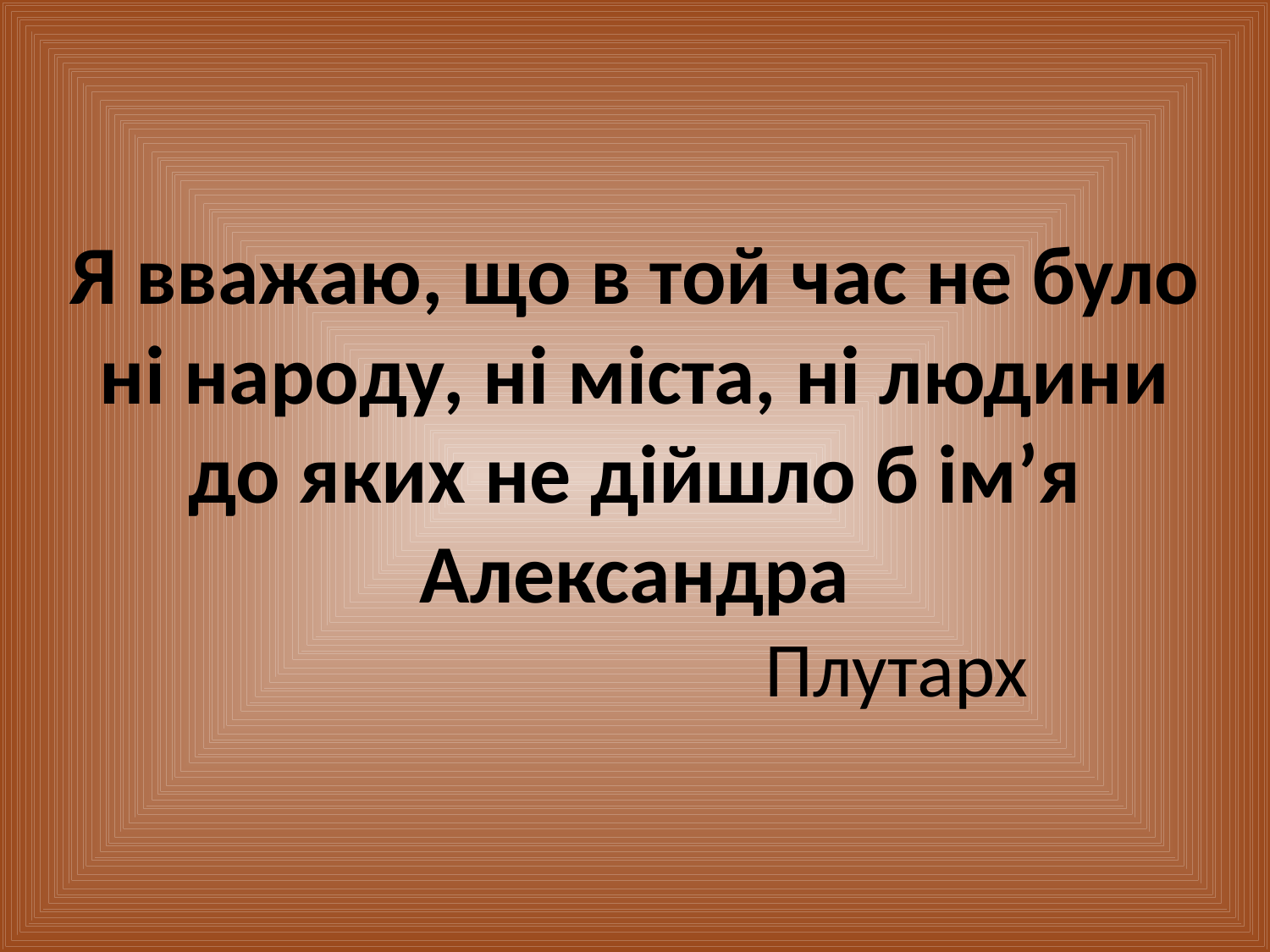

# Я вважаю, що в той час не було ні народу, ні міста, ні людини до яких не дійшло б ім’я Александра Плутарх